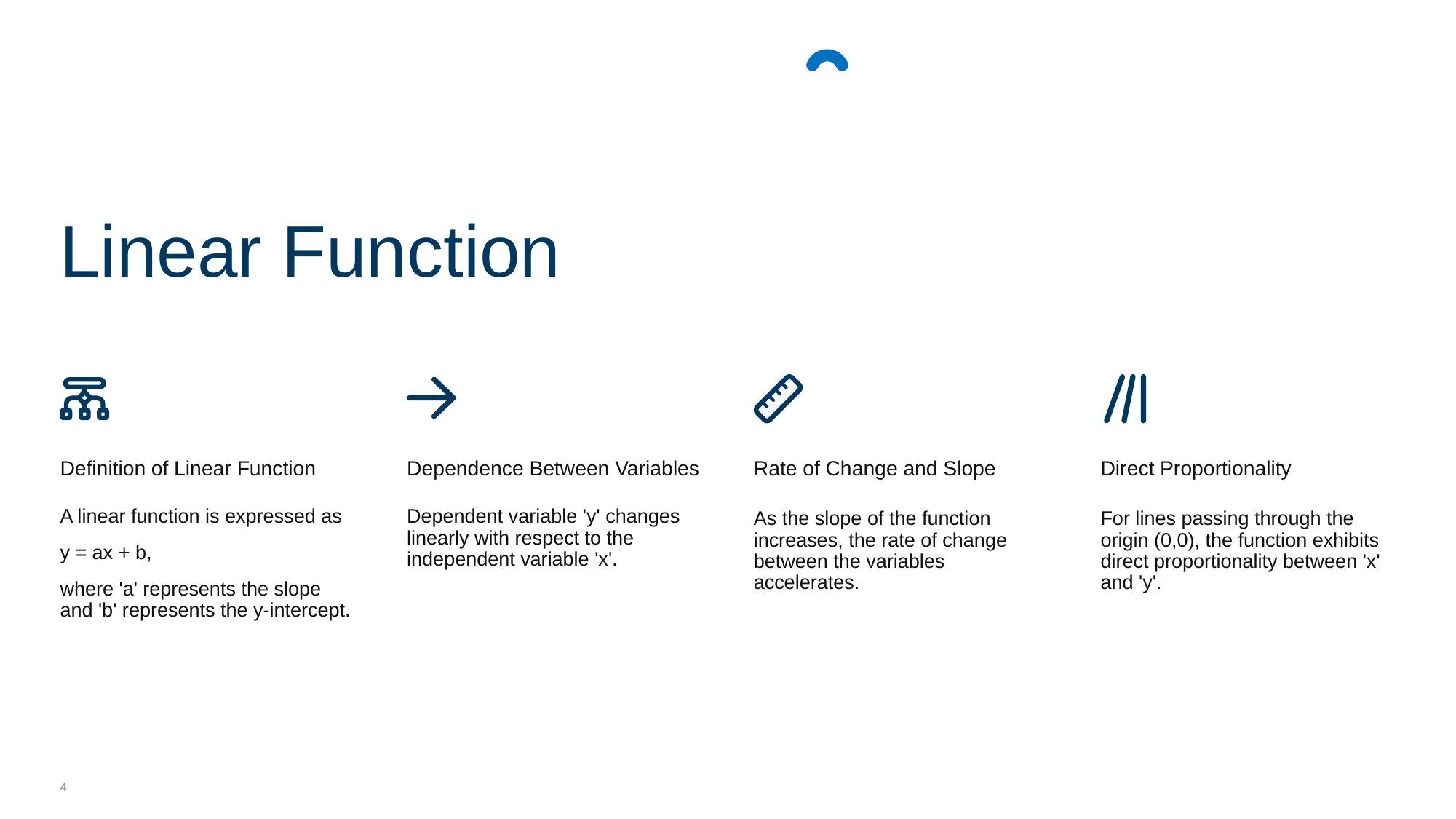

Linear Function

Dependence Between Variables
Rate of Change and Slope
Direct Proportionality
Definition of Linear Function
A linear function is expressed as
y = ax + b,
where 'a' represents the slope and 'b' represents the y-intercept.
Dependent variable 'y' changes linearly with respect to the independent variable 'x'.
As the slope of the function increases, the rate of change between the variables accelerates.
For lines passing through the origin (0,0), the function exhibits direct proportionality between 'x' and 'y'.
4